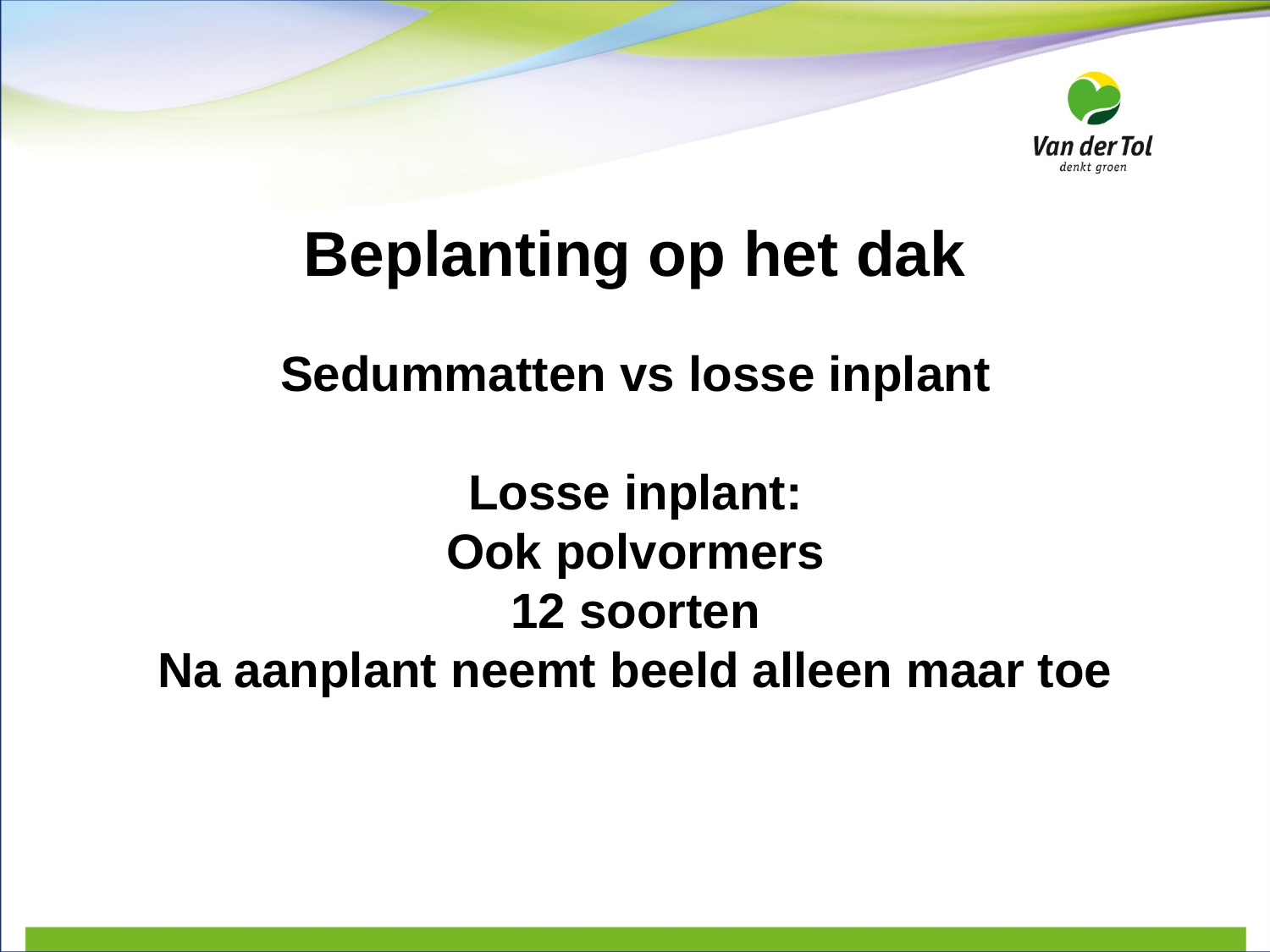

# Beplanting op het dak
Sedummatten vs losse inplant

Losse inplant:
Ook polvormers
12 soorten
Na aanplant neemt beeld alleen maar toe